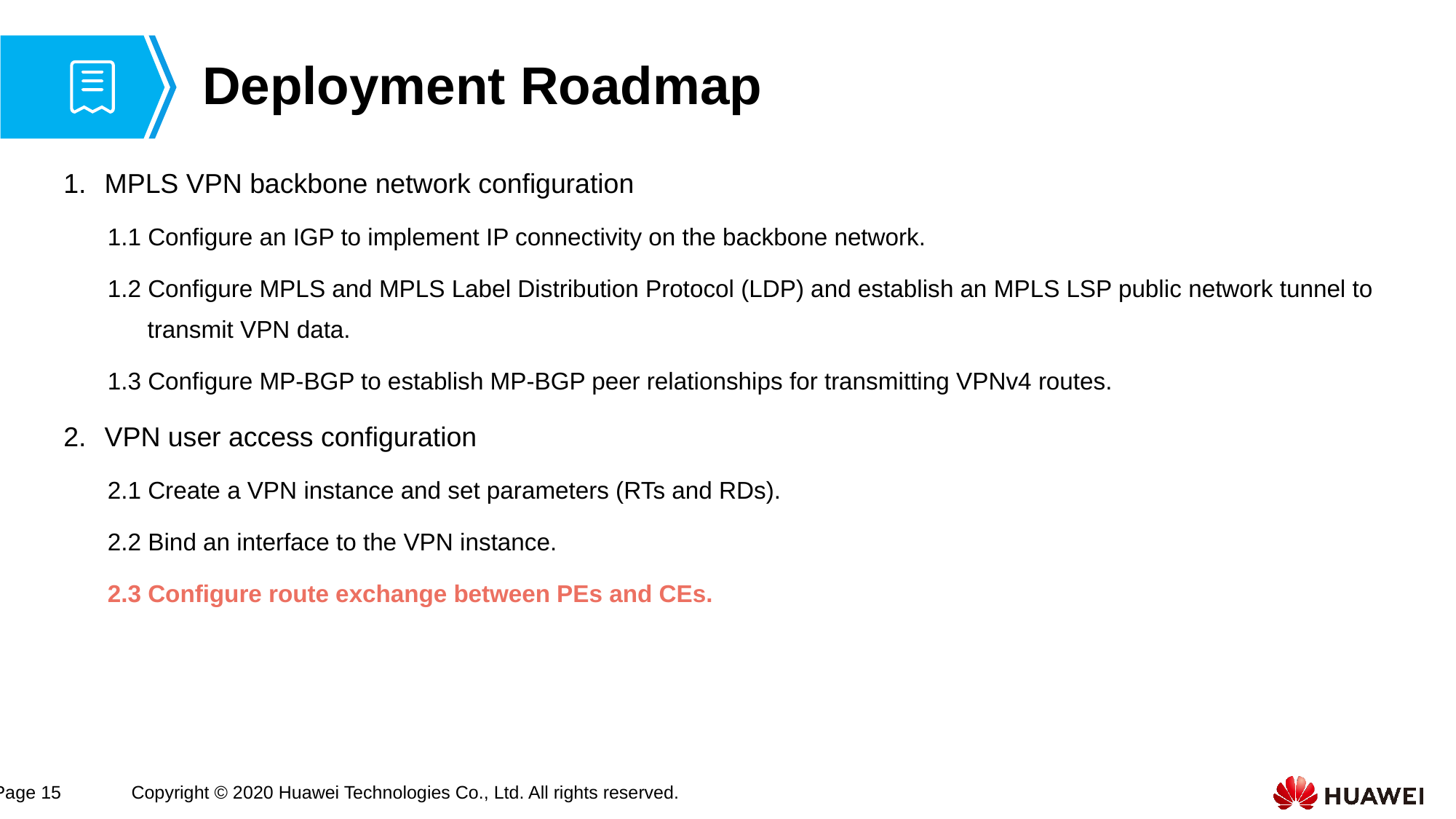

# Deployment Roadmap
MPLS VPN backbone network configuration
1.1 Configure an IGP to implement IP connectivity on the backbone network.
1.2 Configure MPLS and MPLS Label Distribution Protocol (LDP) and establish an MPLS LSP public network tunnel to transmit VPN data.
1.3 Configure MP-BGP to establish MP-BGP peer relationships for transmitting VPNv4 routes.
VPN user access configuration
2.1 Create a VPN instance and set parameters (RTs and RDs).
2.2 Bind an interface to the VPN instance.
2.3 Configure route exchange between PEs and CEs.